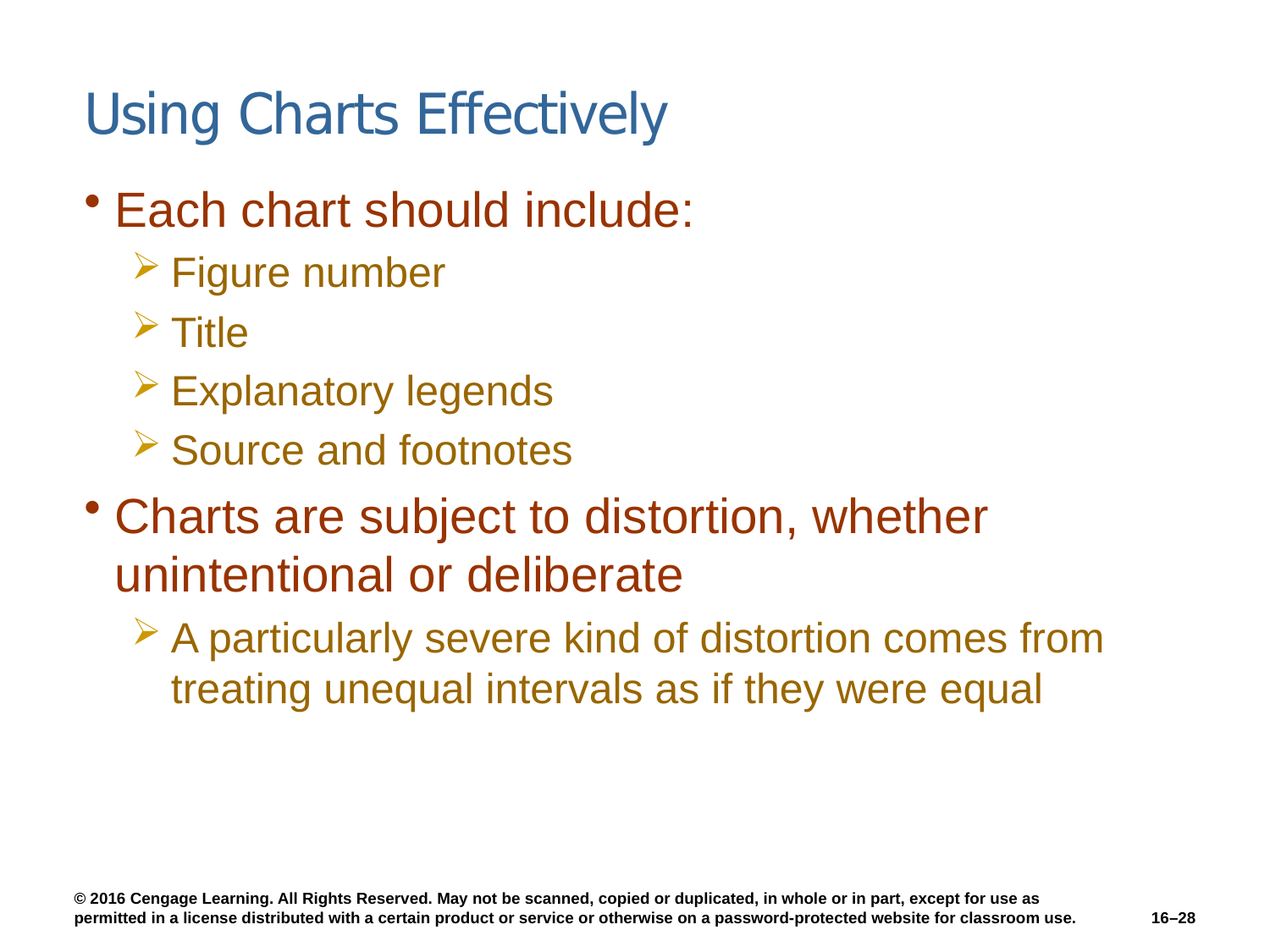

# Using Charts Effectively
Each chart should include:
Figure number
Title
Explanatory legends
Source and footnotes
Charts are subject to distortion, whether unintentional or deliberate
A particularly severe kind of distortion comes from treating unequal intervals as if they were equal

16–28
© 2016 Cengage Learning. All Rights Reserved. May not be scanned, copied or duplicated, in whole or in part, except for use as permitted in a license distributed with a certain product or service or otherwise on a password-protected website for classroom use.